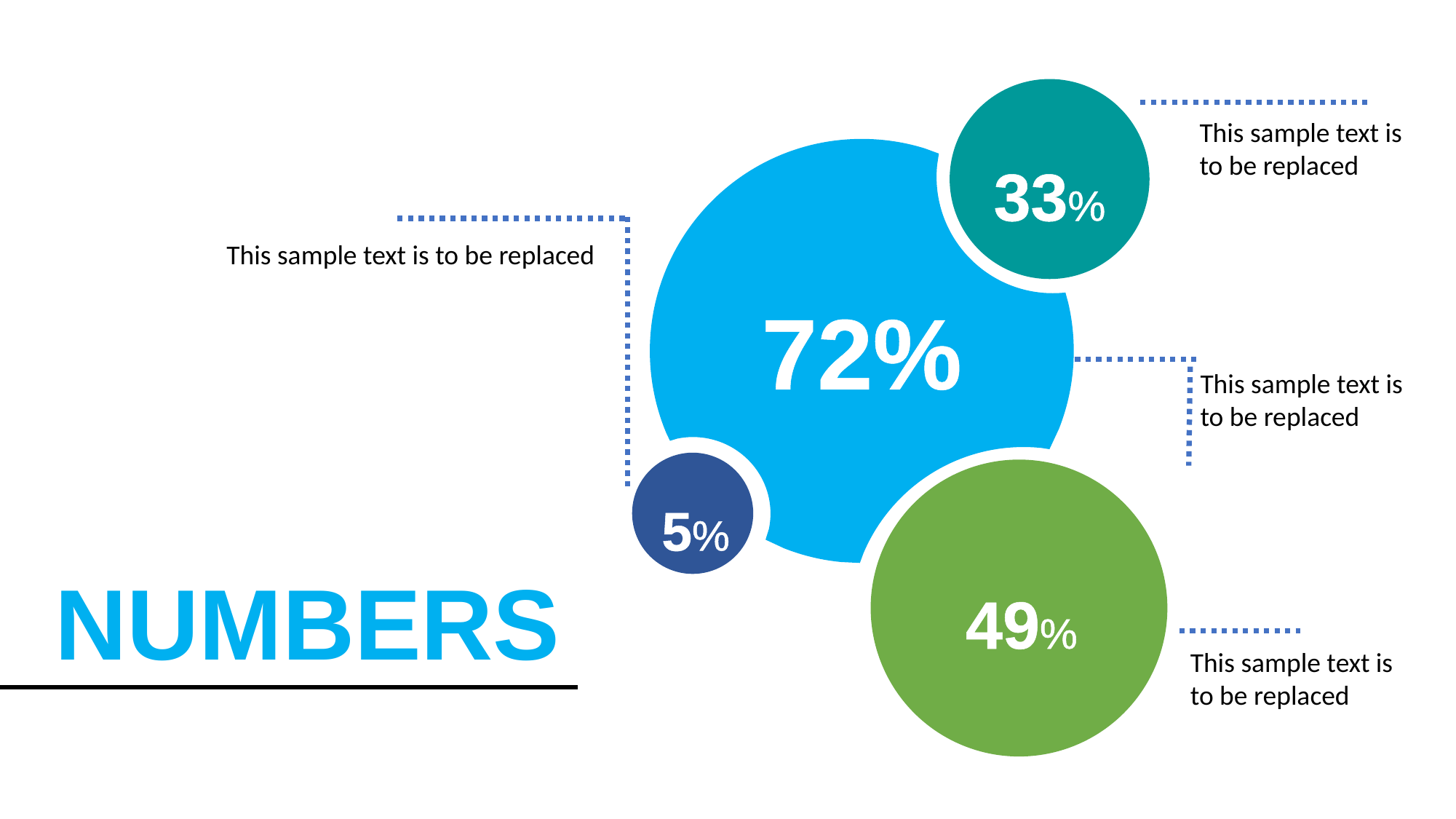

This sample text is to be replaced
33%

This sample text is to be replaced
72%
This sample text is to be replaced
5%

49%
NUMBERS
This sample text is to be replaced